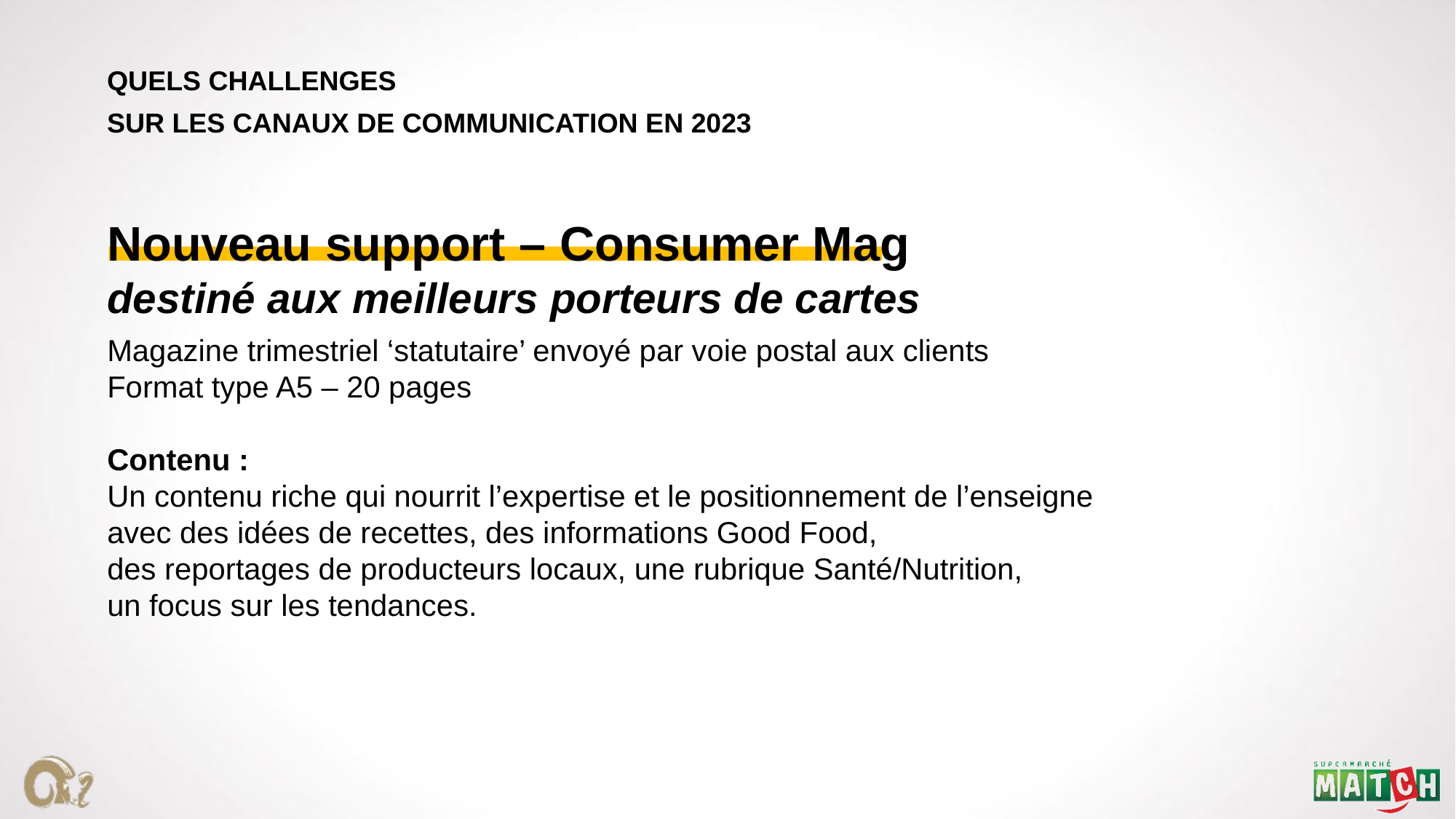

QUELS CHALLENGES
SUR LES CANAUX DE COMMUNICATION EN 2023
Nouveau support – Consumer Mag
destiné aux meilleurs porteurs de cartes
Magazine trimestriel ‘statutaire’ envoyé par voie postal aux clients
Format type A5 – 20 pages
Contenu :
Un contenu riche qui nourrit l’expertise et le positionnement de l’enseigne
avec des idées de recettes, des informations Good Food,
des reportages de producteurs locaux, une rubrique Santé/Nutrition,
un focus sur les tendances.